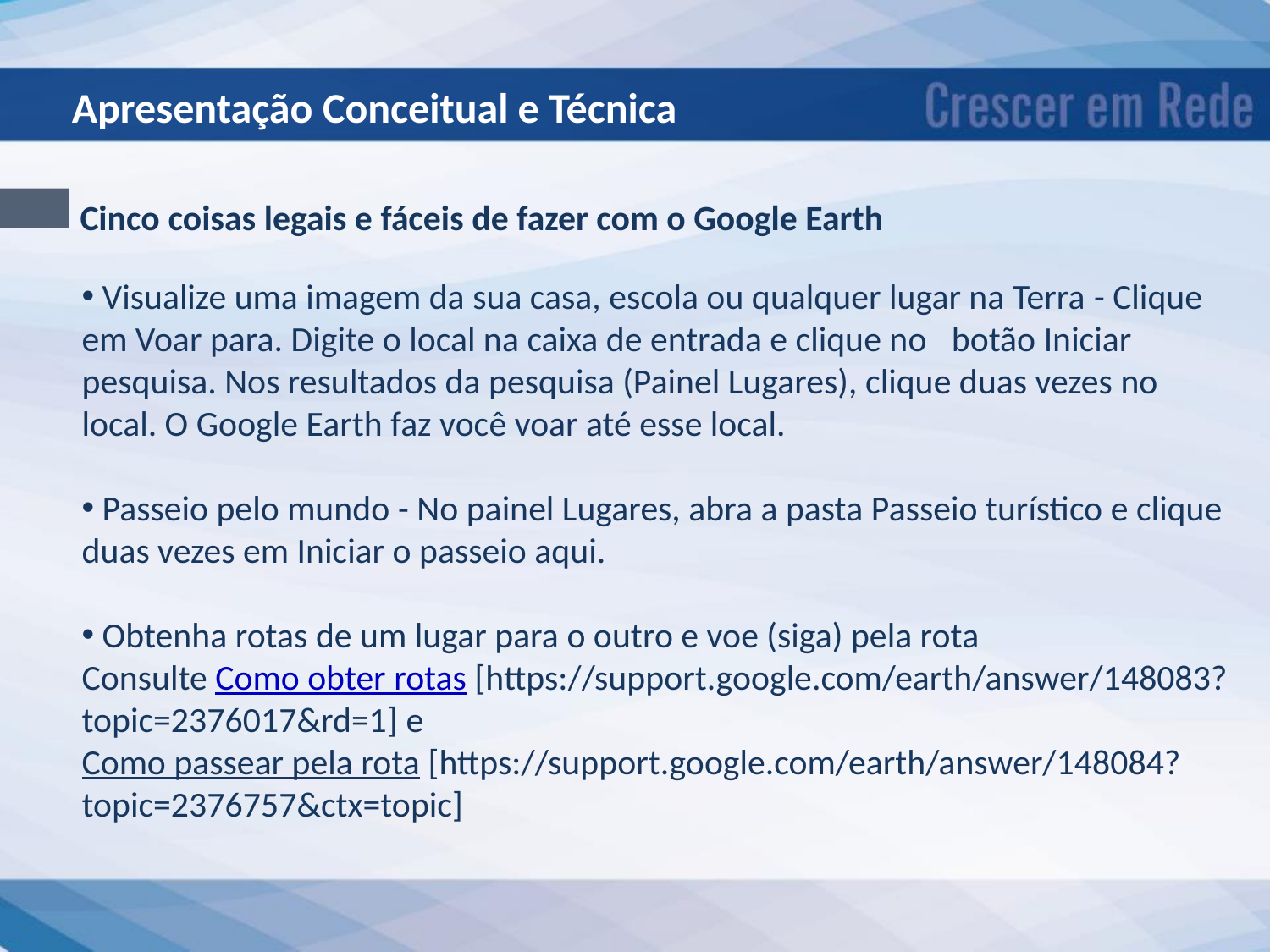

Apresentação Conceitual e Técnica
 Cinco coisas legais e fáceis de fazer com o Google Earth

 Visualize uma imagem da sua casa, escola ou qualquer lugar na Terra - Clique em Voar para. Digite o local na caixa de entrada e clique no   botão Iniciar pesquisa. Nos resultados da pesquisa (Painel Lugares), clique duas vezes no local. O Google Earth faz você voar até esse local.

 Passeio pelo mundo - No painel Lugares, abra a pasta Passeio turístico e clique duas vezes em Iniciar o passeio aqui.

 Obtenha rotas de um lugar para o outro e voe (siga) pela rota
Consulte Como obter rotas [https://support.google.com/earth/answer/148083?topic=2376017&rd=1] e
Como passear pela rota [https://support.google.com/earth/answer/148084?topic=2376757&ctx=topic]